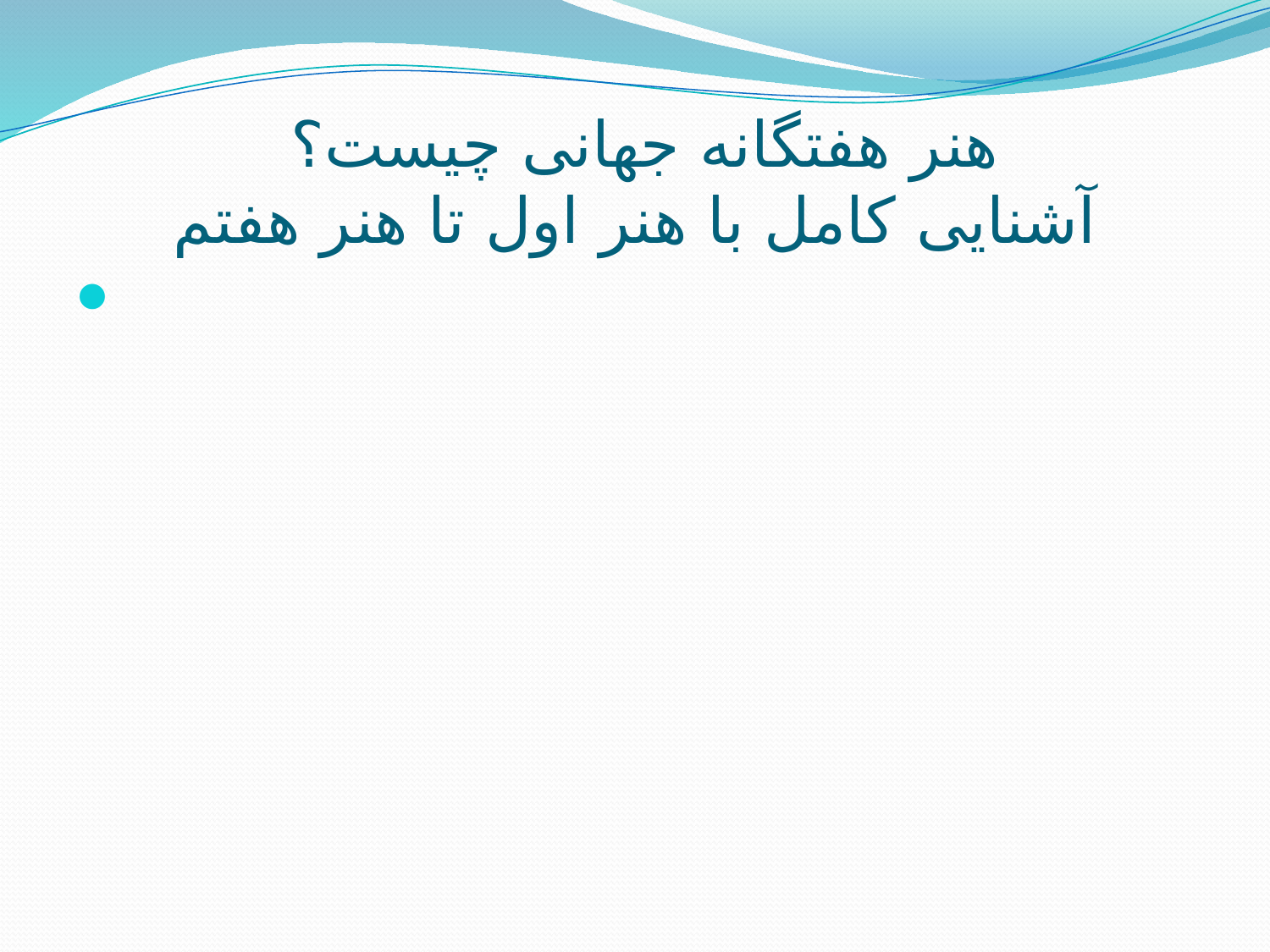

# هنر هفتگانه جهانی چیست؟ آشنایی کامل با هنر اول تا هنر هفتم